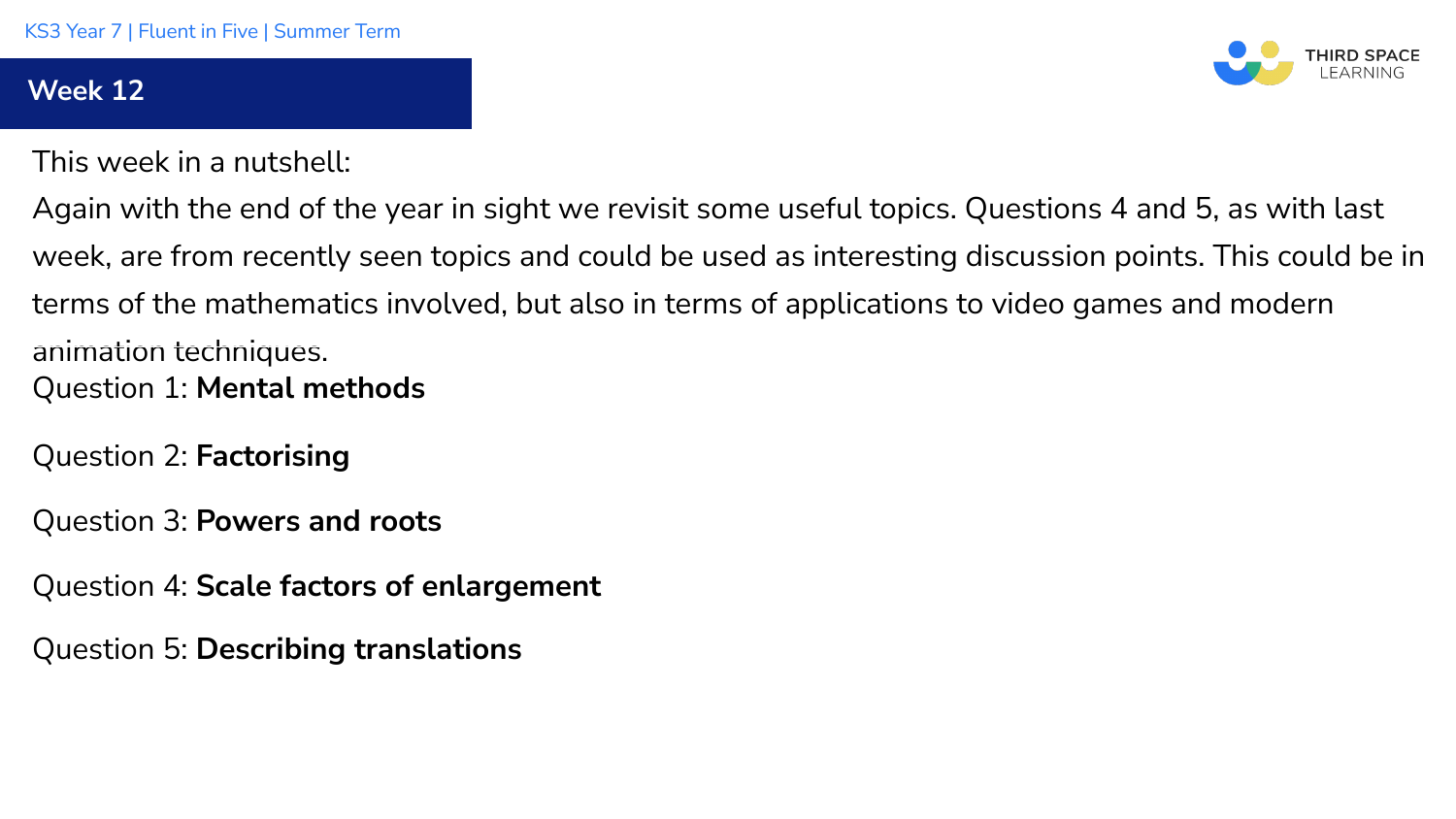

Week 12
| This week in a nutshell: Again with the end of the year in sight we revisit some useful topics. Questions 4 and 5, as with last week, are from recently seen topics and could be used as interesting discussion points. This could be in terms of the mathematics involved, but also in terms of applications to video games and modern animation techniques. |
| --- |
| Question 1: Mental methods |
| Question 2: Factorising |
| Question 3: Powers and roots |
| Question 4: Scale factors of enlargement |
| Question 5: Describing translations |